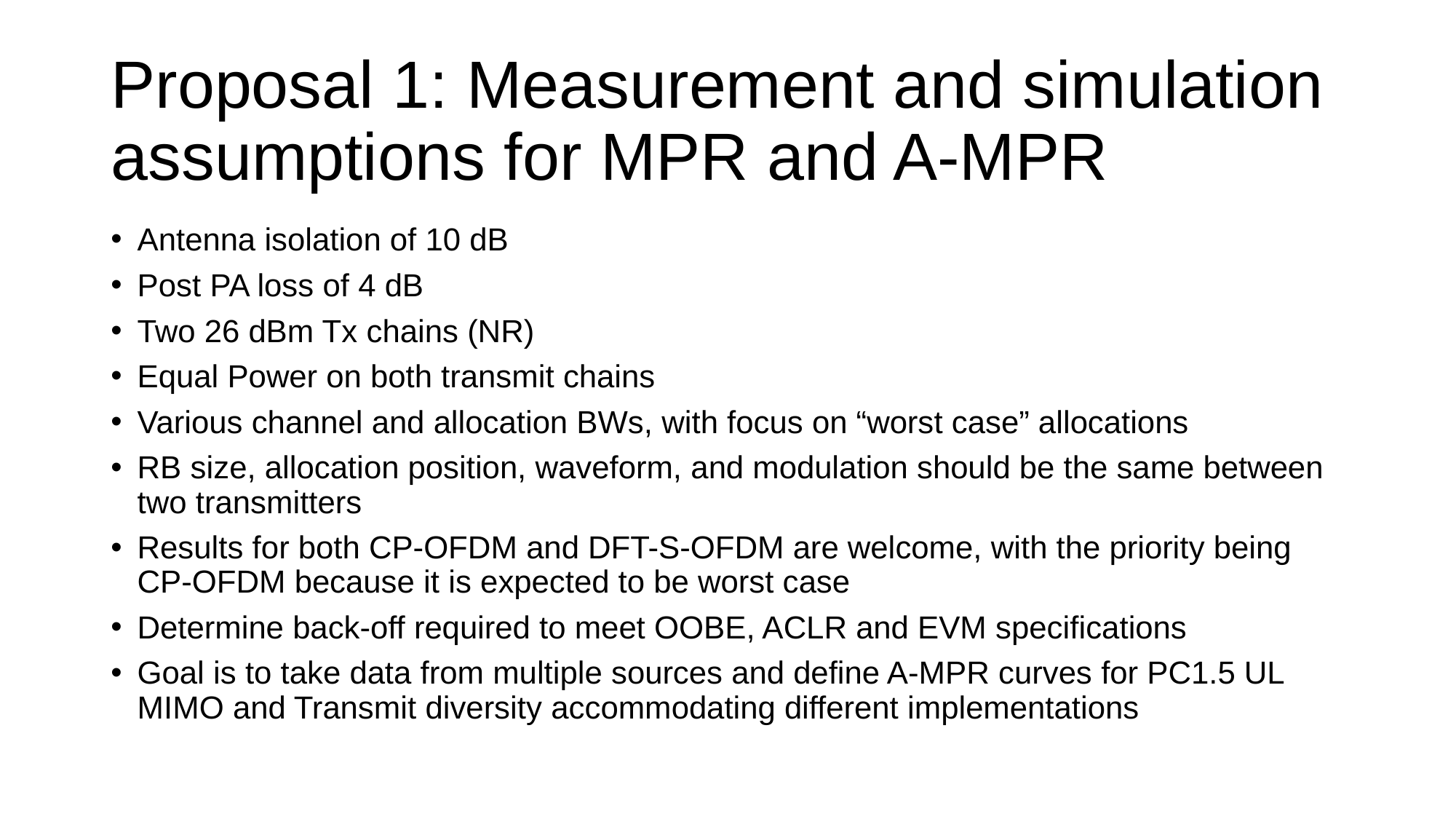

# Proposal 1: Measurement and simulation assumptions for MPR and A-MPR
Antenna isolation of 10 dB
Post PA loss of 4 dB
Two 26 dBm Tx chains (NR)
Equal Power on both transmit chains
Various channel and allocation BWs, with focus on “worst case” allocations
RB size, allocation position, waveform, and modulation should be the same between two transmitters
Results for both CP-OFDM and DFT-S-OFDM are welcome, with the priority being CP-OFDM because it is expected to be worst case
Determine back-off required to meet OOBE, ACLR and EVM specifications
Goal is to take data from multiple sources and define A-MPR curves for PC1.5 UL MIMO and Transmit diversity accommodating different implementations